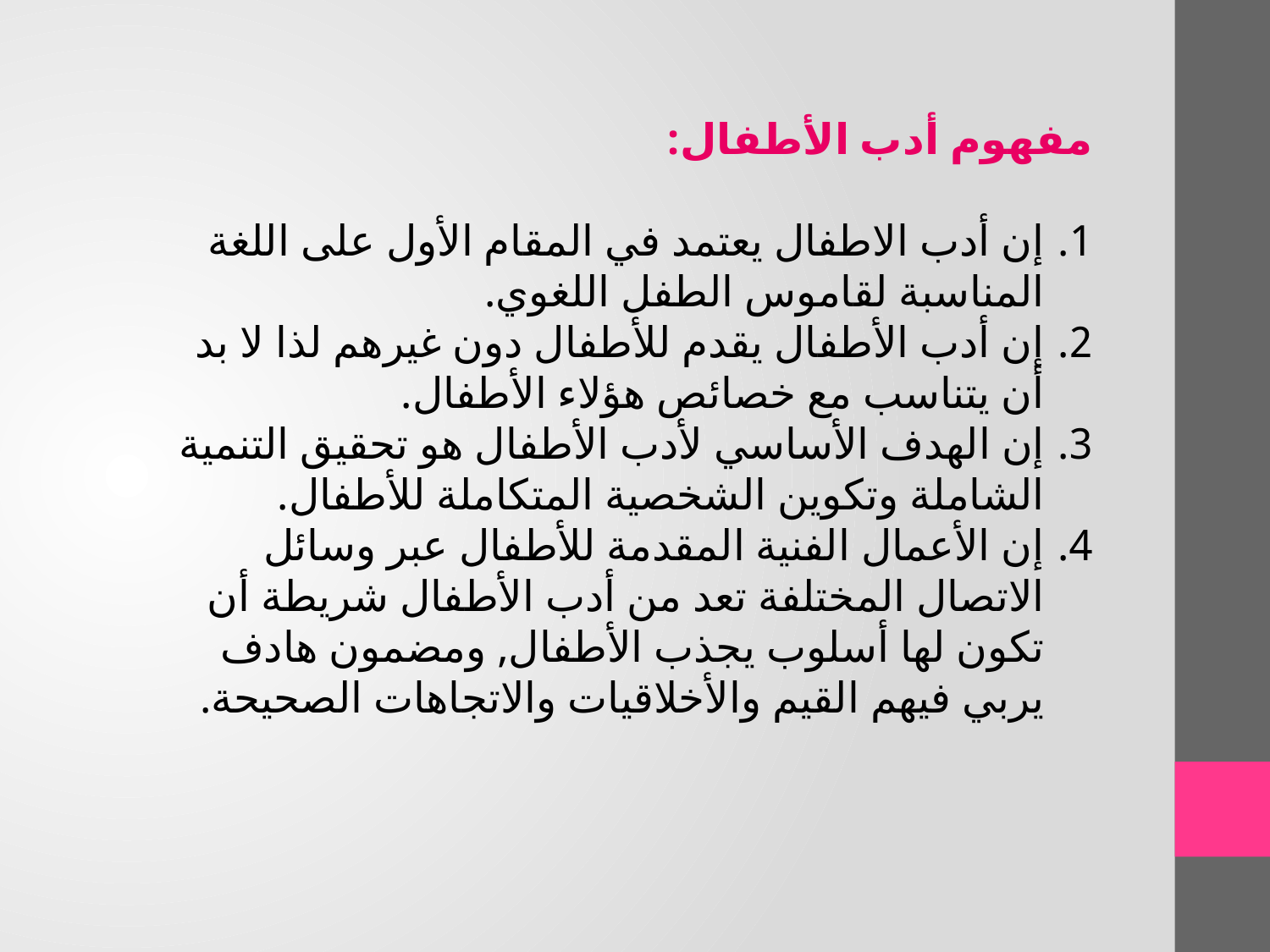

مفهوم أدب الأطفال:

إن أدب الاطفال يعتمد في المقام الأول على اللغة المناسبة لقاموس الطفل اللغوي.
إن أدب الأطفال يقدم للأطفال دون غيرهم لذا لا بد أن يتناسب مع خصائص هؤلاء الأطفال.
إن الهدف الأساسي لأدب الأطفال هو تحقيق التنمية الشاملة وتكوين الشخصية المتكاملة للأطفال.
إن الأعمال الفنية المقدمة للأطفال عبر وسائل الاتصال المختلفة تعد من أدب الأطفال شريطة أن تكون لها أسلوب يجذب الأطفال, ومضمون هادف يربي فيهم القيم والأخلاقيات والاتجاهات الصحيحة.